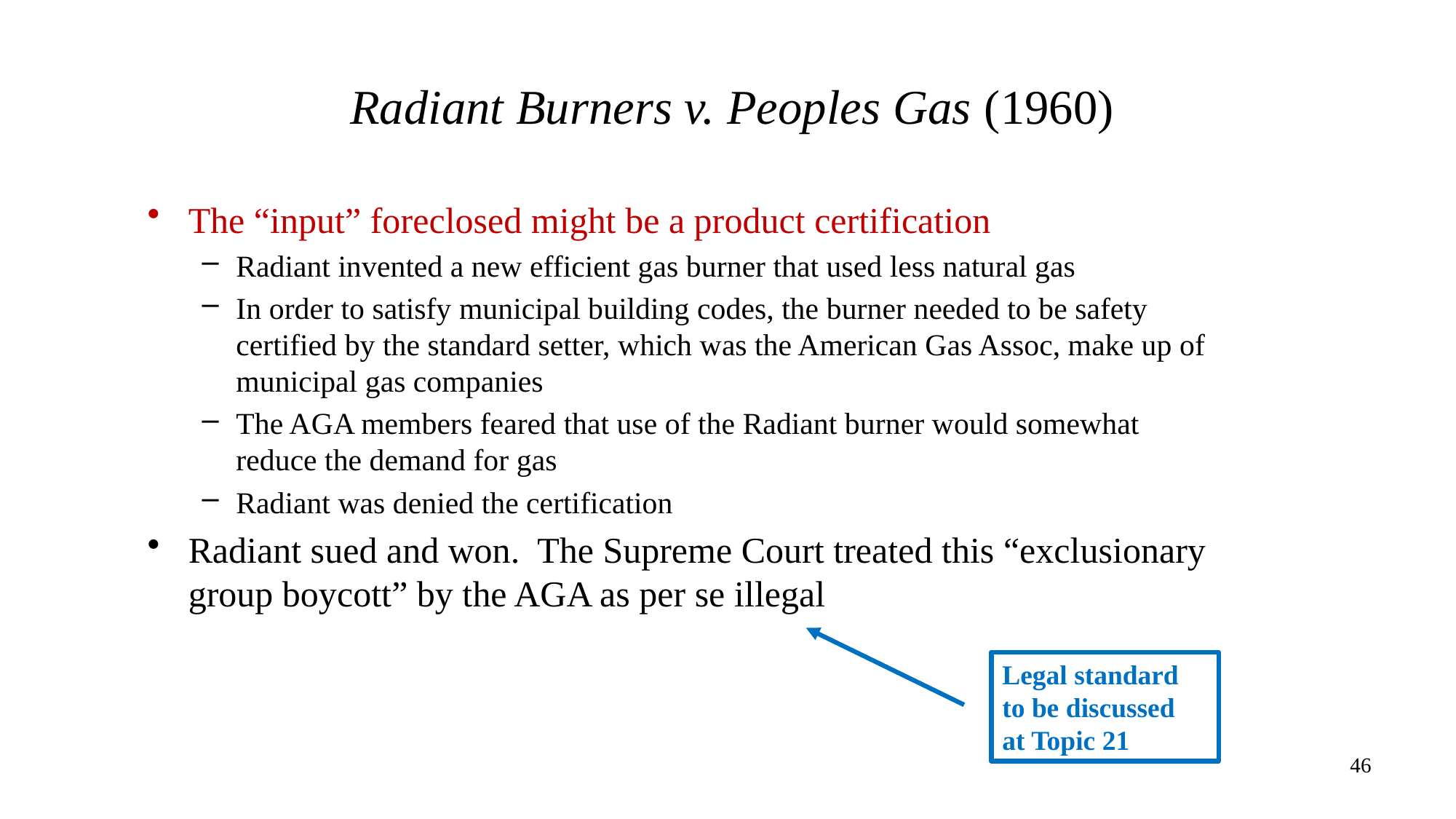

# Radiant Burners v. Peoples Gas (1960)
The “input” foreclosed might be a product certification
Radiant invented a new efficient gas burner that used less natural gas
In order to satisfy municipal building codes, the burner needed to be safety certified by the standard setter, which was the American Gas Assoc, make up of municipal gas companies
The AGA members feared that use of the Radiant burner would somewhat reduce the demand for gas
Radiant was denied the certification
Radiant sued and won.  The Supreme Court treated this “exclusionary group boycott” by the AGA as per se illegal
Legal standard to be discussed
at Topic 21
46